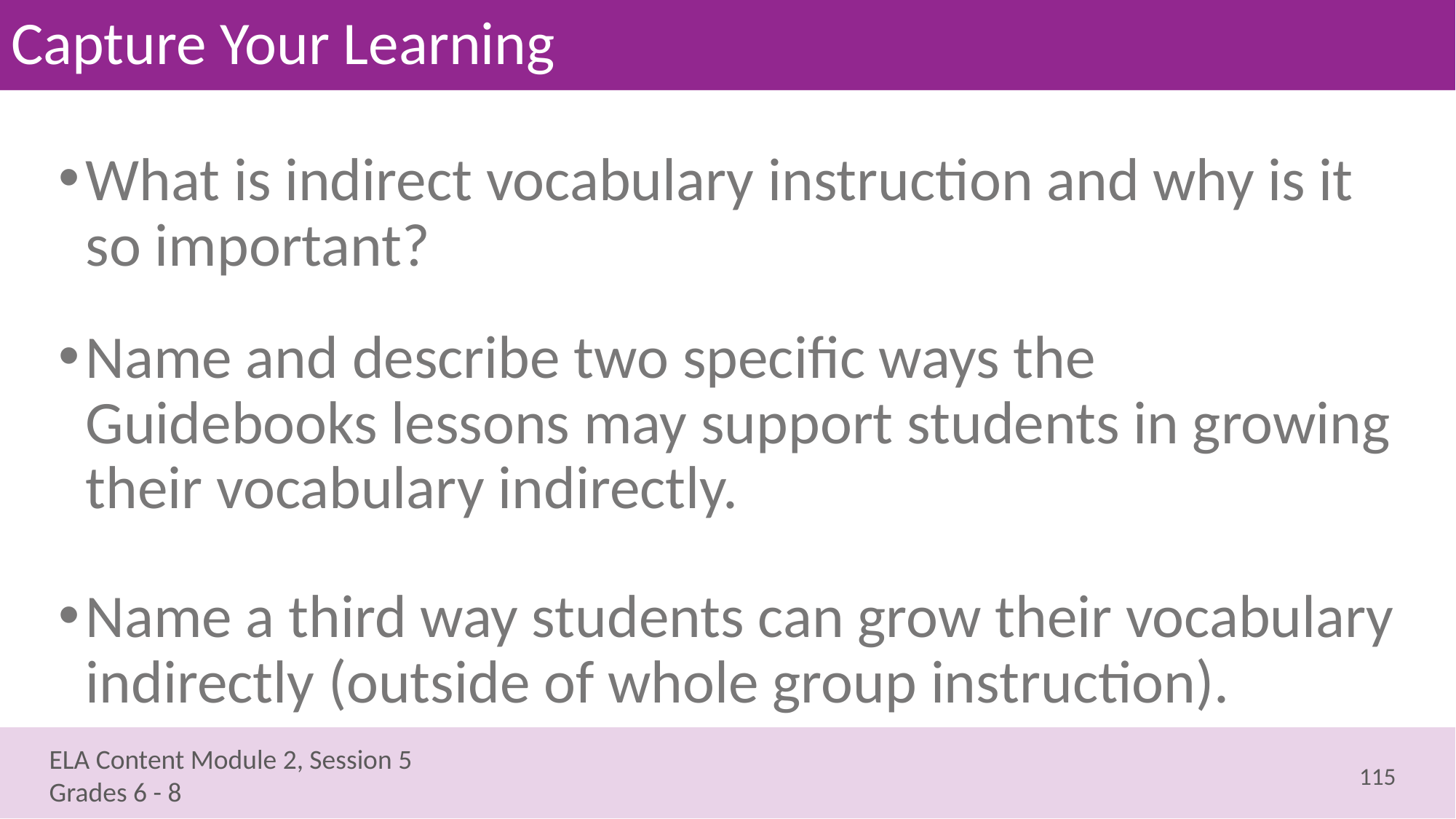

# Capture Your Learning
What is indirect vocabulary instruction and why is it so important?

Name and describe two specific ways the Guidebooks lessons may support students in growing their vocabulary indirectly.

Name a third way students can grow their vocabulary indirectly (outside of whole group instruction).

115